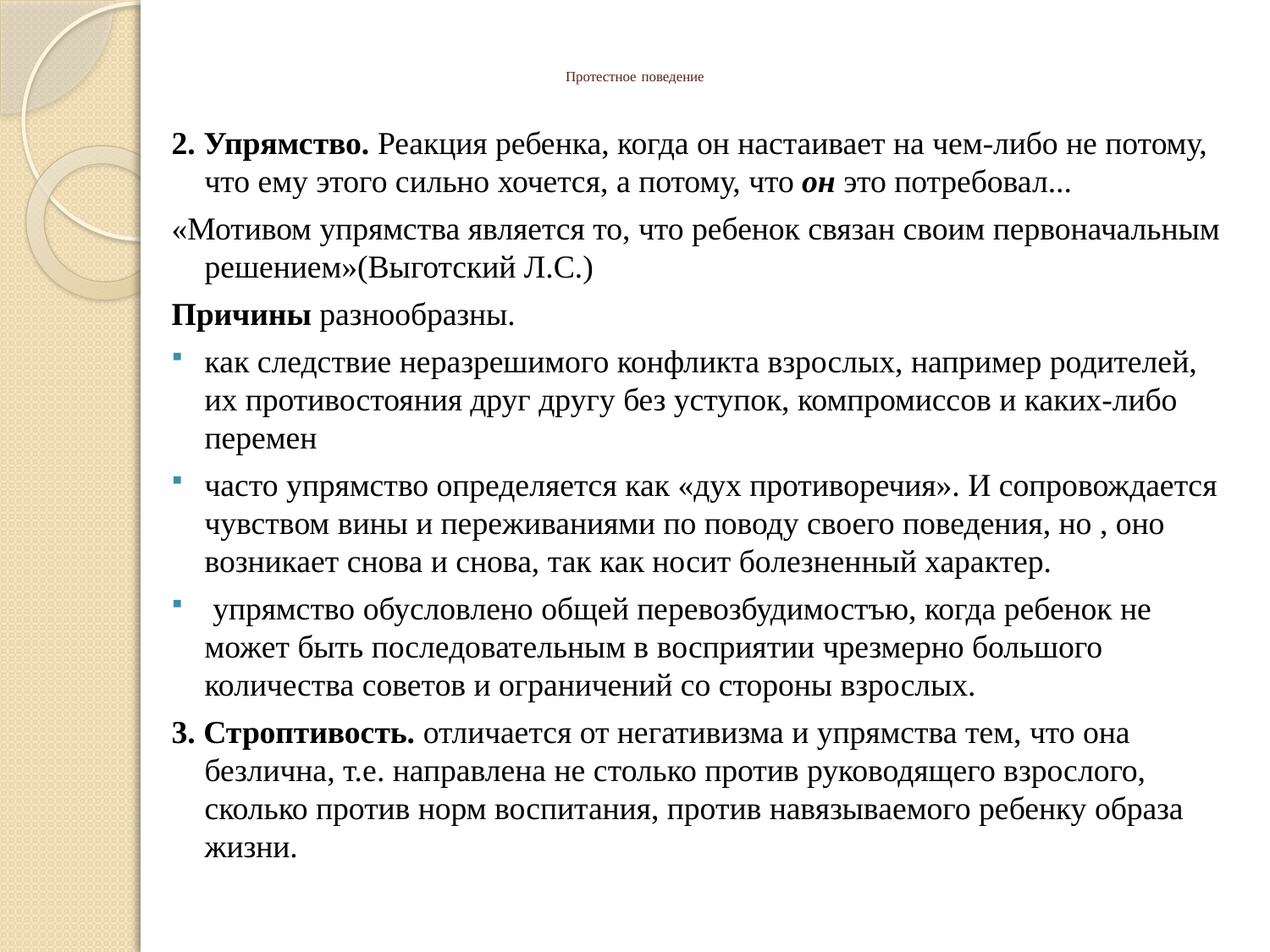

# Протестное поведение
2. Упрямство. Реакция ребенка, когда он настаивает на чем-либо не потому, что ему этого сильно хочется, а потому, что он это потребовал...
«Мотивом упрямства является то, что ребенок связан своим первоначальным решением»(Выготский Л.С.)
Причины разнообразны.
как следствие неразрешимого конфликта взрослых, например родителей, их противостояния друг другу без уступок, компромиссов и каких-либо перемен
часто упрямство определяется как «дух противоречия». И сопровождается чувством вины и переживаниями по поводу своего поведения, но , оно возникает снова и снова, так как носит болезненный характер.
 упрямство обусловлено общей перевозбудимостъю, когда ребенок не может быть последовательным в восприятии чрезмерно большого количества советов и ограничений со стороны взрослых.
3. Строптивость. отличается от негативизма и упрямства тем, что она безлична, т.е. направлена не столько против руководящего взрослого, сколько против норм воспитания, против навязываемого ребенку образа жизни.